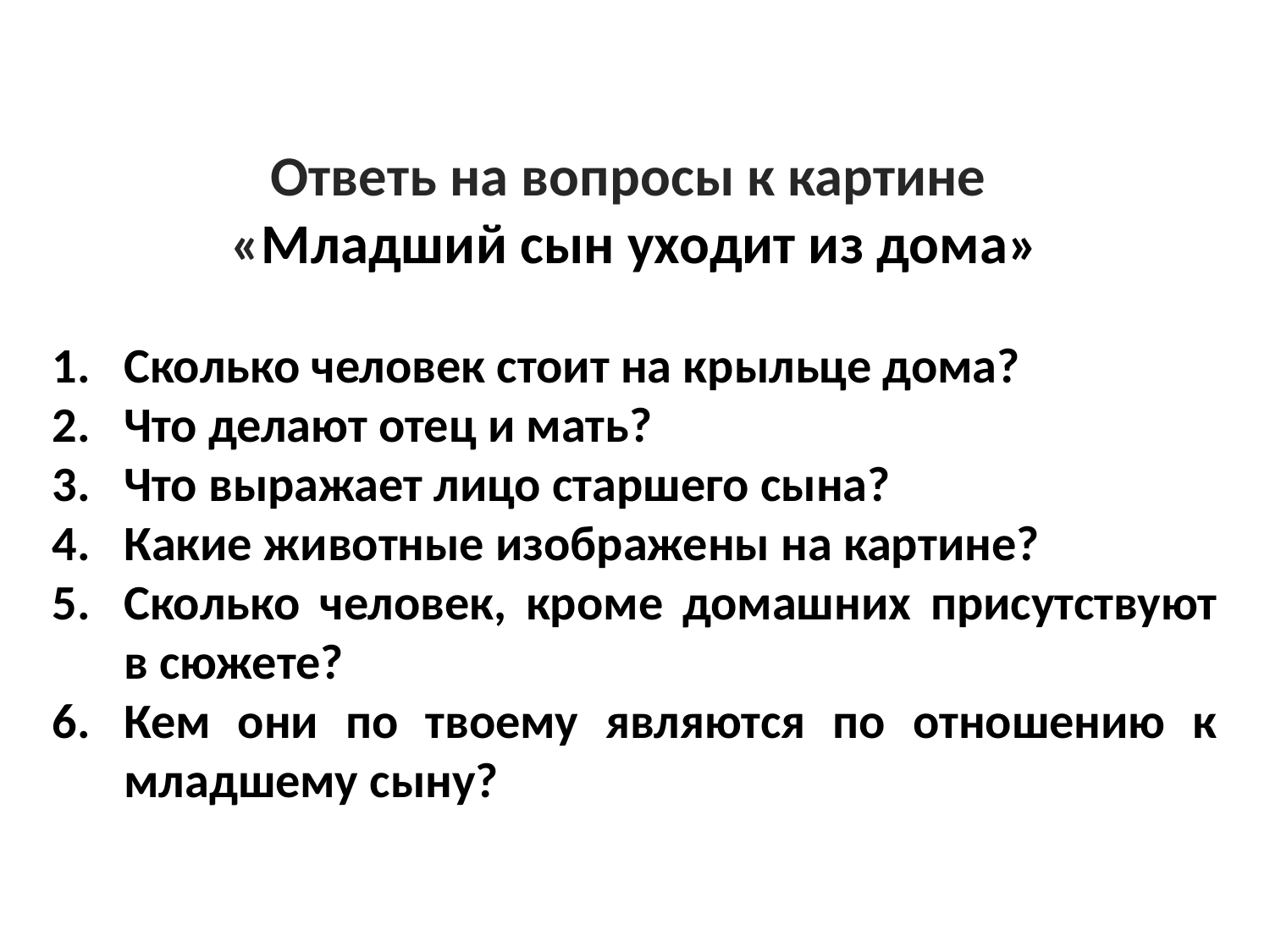

Ответь на вопросы к картине
«Младший сын уходит из дома»

Сколько человек стоит на крыльце дома?
Что делают отец и мать?
Что выражает лицо старшего сына?
Какие животные изображены на картине?
Сколько человек, кроме домашних присутствуют в сюжете?
Кем они по твоему являются по отношению к младшему сыну?